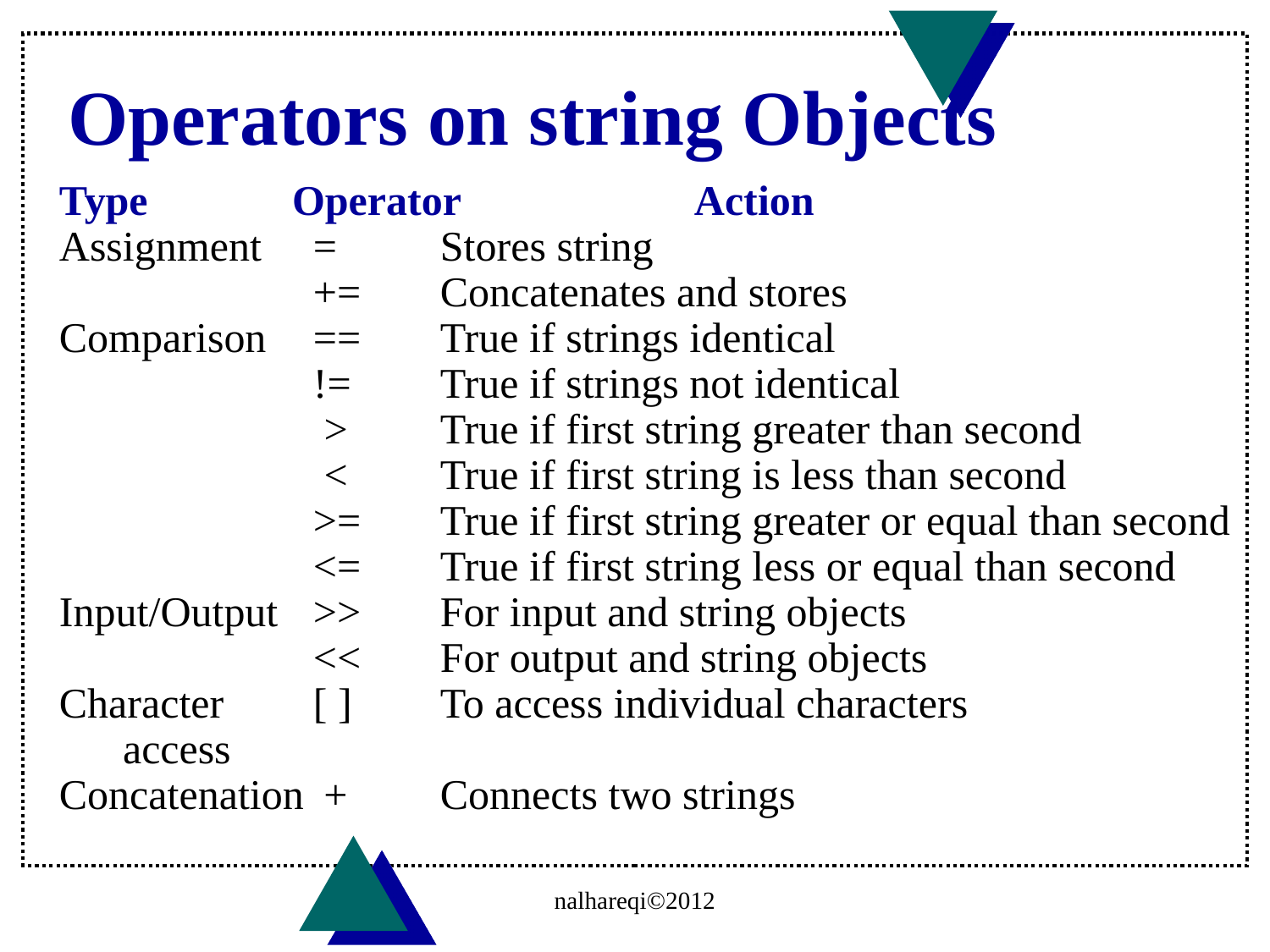

# Operators on string Objects
Type	          Operator		Action
Assignment	=	Stores string
		+=	Concatenates and stores
Comparison	==	True if strings identical
		!=	True if strings not identical
		 >	True if first string greater than second
		 <	True if first string is less than second
		>=	True if first string greater or equal than second
		<=	True if first string less or equal than second
Input/Output	>>	For input and string objects
		<<	For output and string objects
Character	[ ]	To access individual characters
      access
Concatenation	 +	Connects two strings
nalhareqi©2012